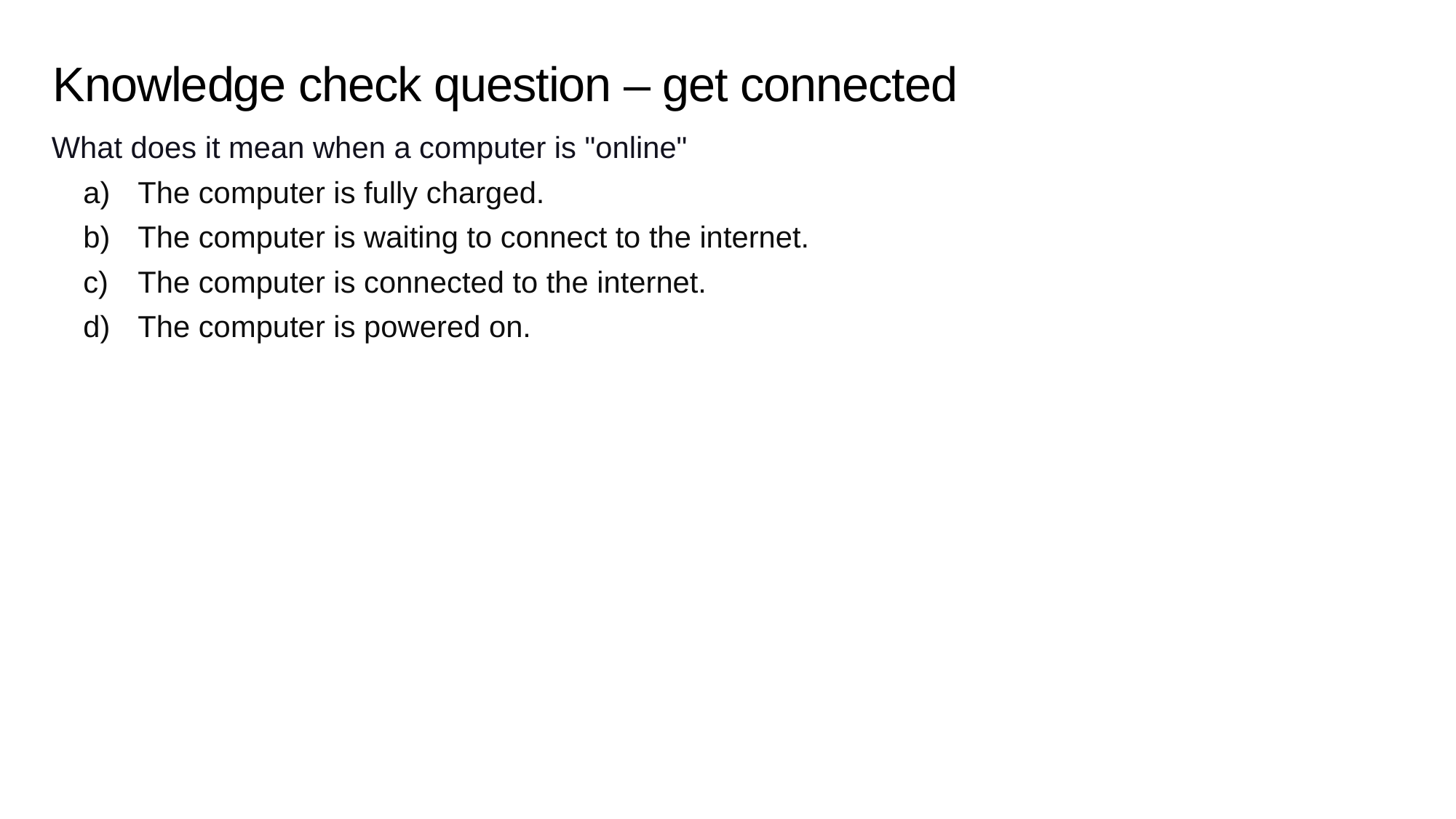

# Knowledge check question – get connected
What does it mean when a computer is "online"
The computer is fully charged.
The computer is waiting to connect to the internet.
The computer is connected to the internet.
The computer is powered on.